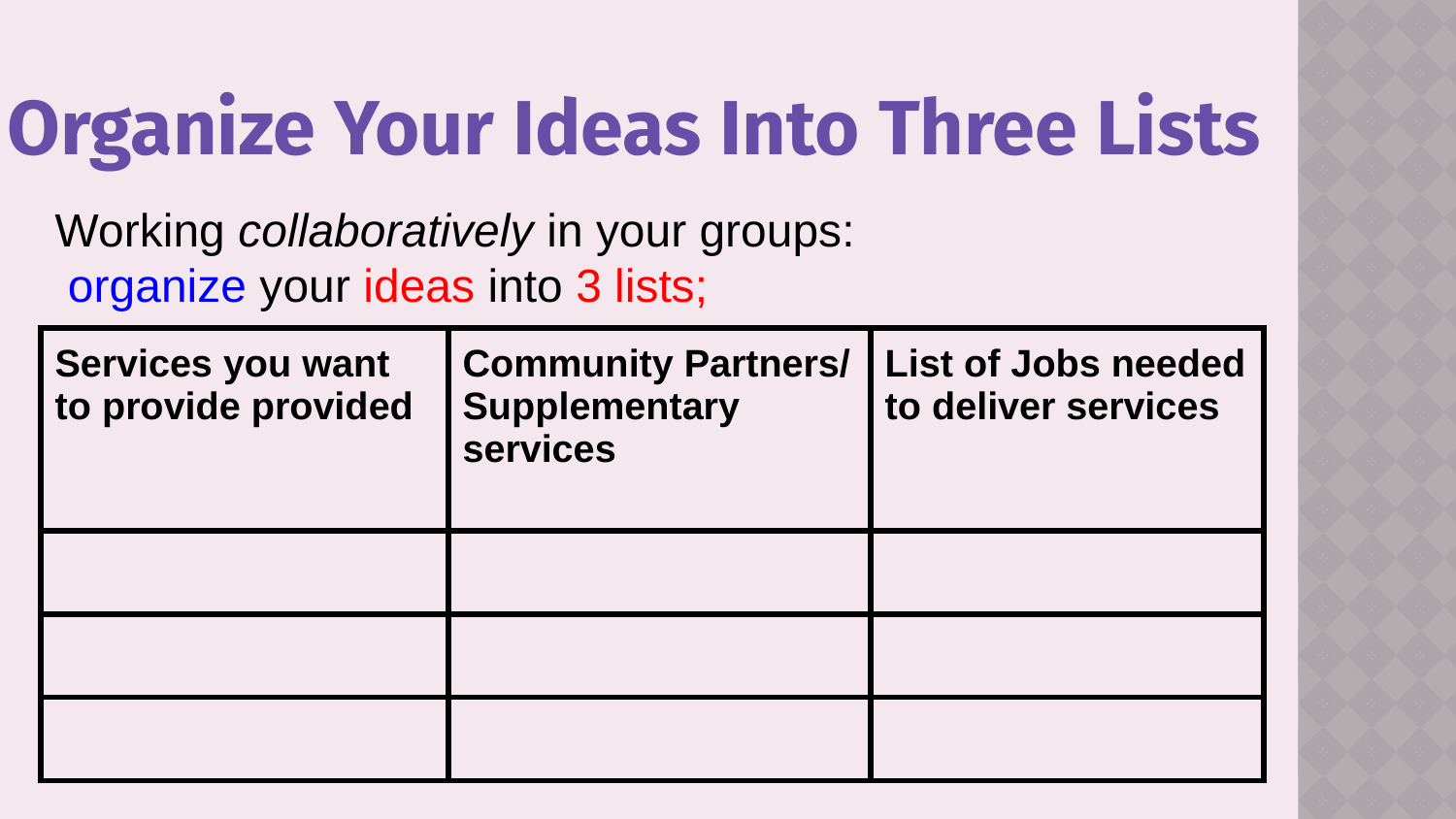

# Organize Your Ideas Into Three Lists
Working collaboratively in your groups:
 organize your ideas into 3 lists;
| Services you want to provide provided | Community Partners/ Supplementary services | List of Jobs needed to deliver services |
| --- | --- | --- |
|  |  |  |
|  |  |  |
|  |  |  |